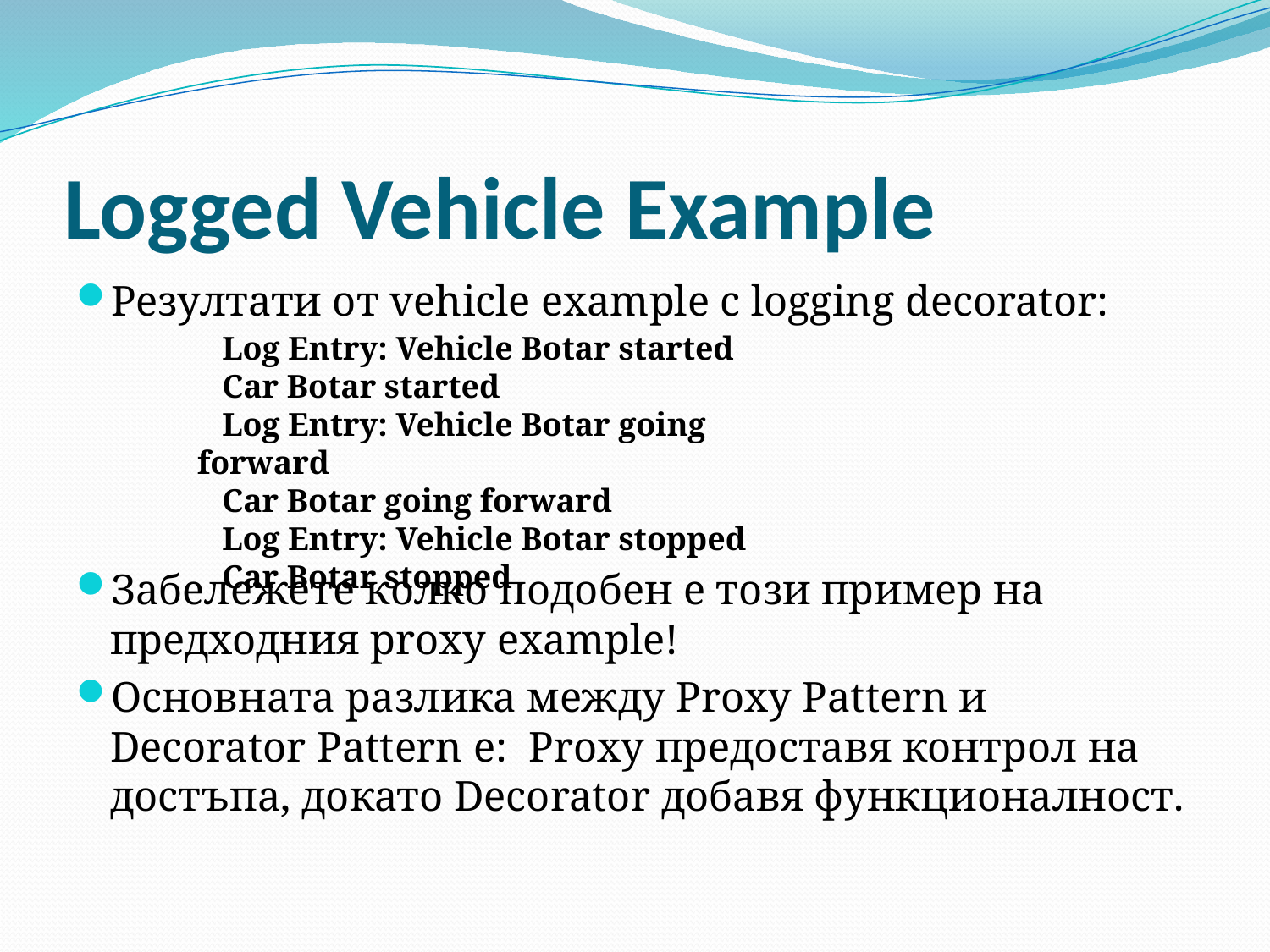

# Logged Vehicle Example
Резултати от vehicle example с logging decorator:

Забележете колко подобен е този пример на предходния proxy example!
Основната разлика между Proxy Pattern и Decorator Pattern е:  Proxy предоставя контрол на достъпа, докато Decorator добавя функционалност.
   Log Entry: Vehicle Botar started
   Car Botar started
   Log Entry: Vehicle Botar going forward
   Car Botar going forward
   Log Entry: Vehicle Botar stopped
   Car Botar stopped